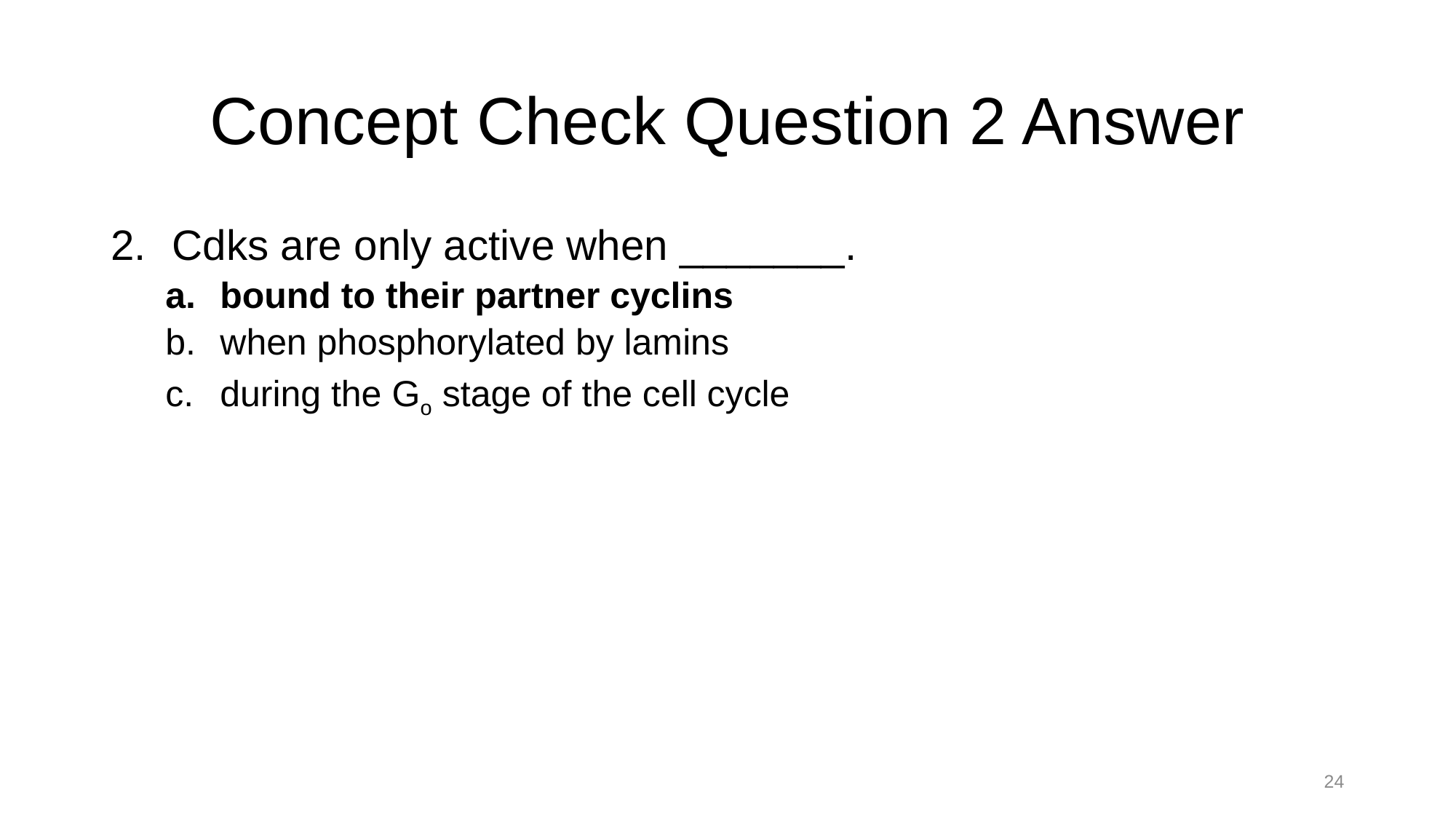

# Concept Check Question 2 Answer
Cdks are only active when _______.
bound to their partner cyclins
when phosphorylated by lamins
during the Go stage of the cell cycle

24